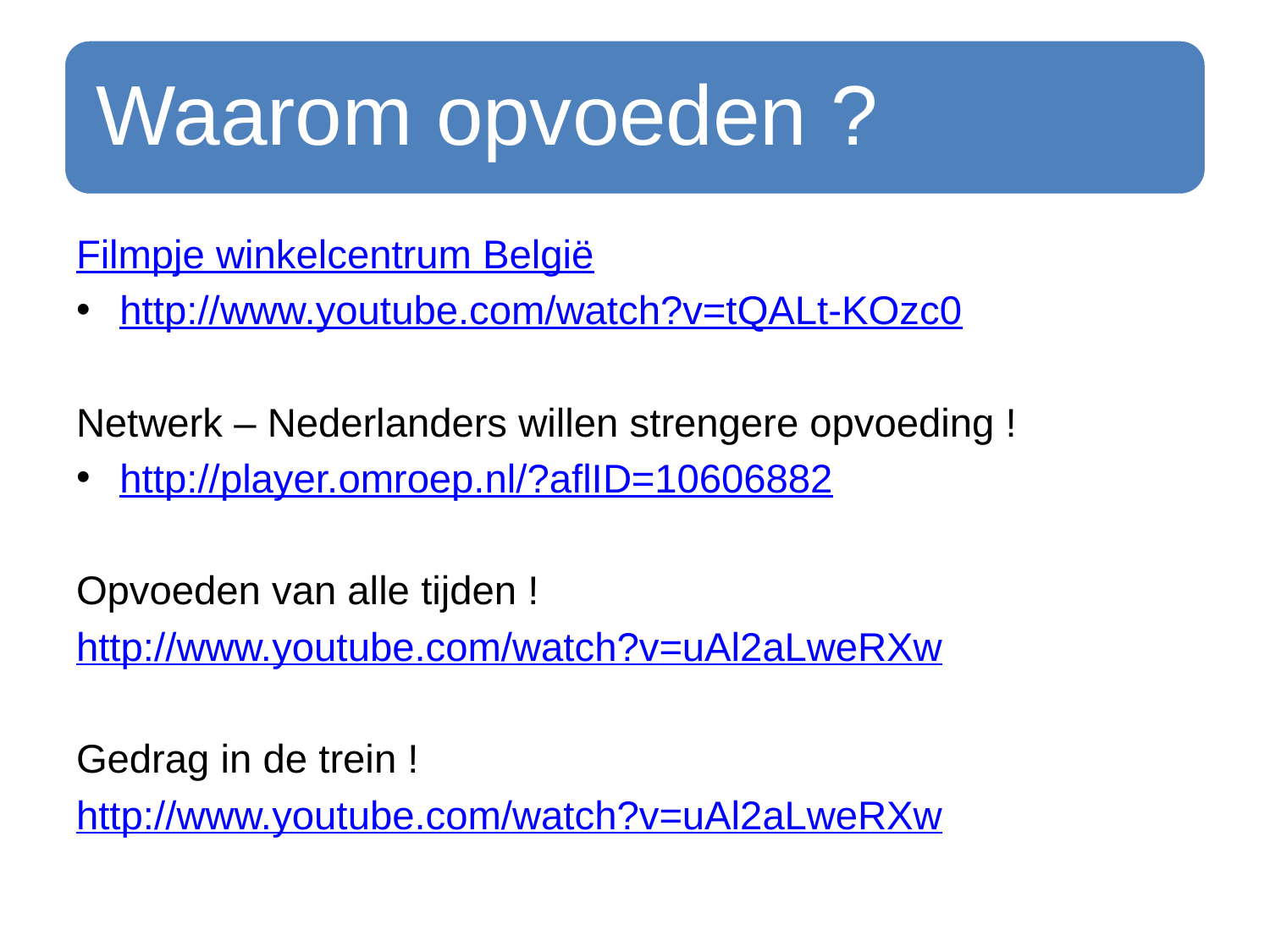

Waarom opvoeden ?
Filmpje winkelcentrum België
http://www.youtube.com/watch?v=tQALt-KOzc0

Netwerk – Nederlanders willen strengere opvoeding !
http://player.omroep.nl/?aflID=10606882

Opvoeden van alle tijden !
http://www.youtube.com/watch?v=uAl2aLweRXw

Gedrag in de trein !
http://www.youtube.com/watch?v=uAl2aLweRXw